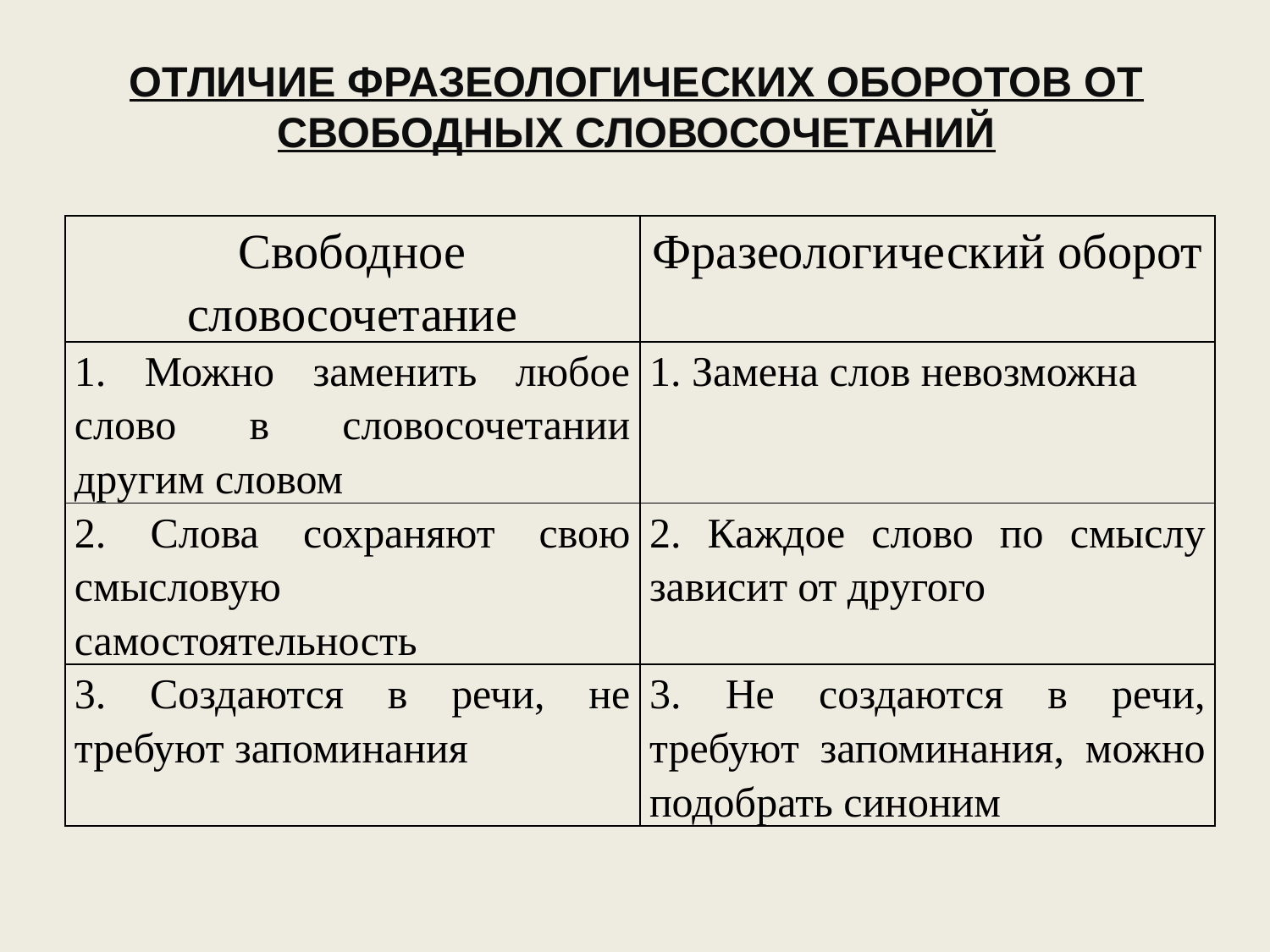

# ОТЛИЧИЕ ФРАЗЕОЛОГИЧЕСКИХ ОБОРОТОВ ОТ СВОБОДНЫХ СЛОВОСОЧЕТАНИЙ
| Свободное словосочетание | Фразеологический оборот |
| --- | --- |
| 1. Можно заменить любое слово в словосочетании другим словом | 1. Замена слов невозможна |
| 2. Слова сохраняют свою смысловую самостоятельность | 2. Каждое слово по смыслу зависит от другого |
| 3. Создаются в речи, не требуют запоминания | 3. Не создаются в речи, требуют запоминания, можно подобрать синоним |